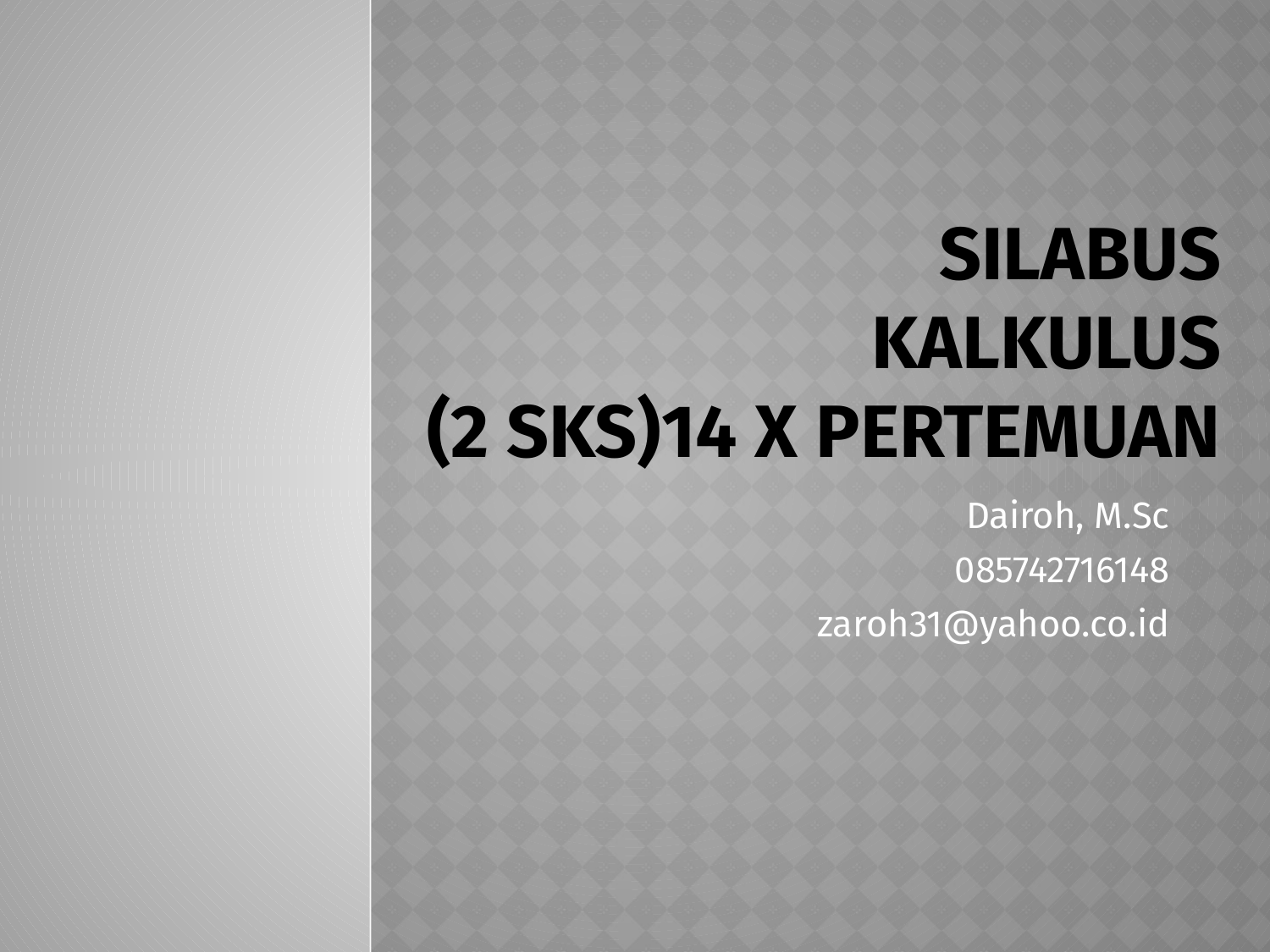

# SILABUS KALKULUS (2 SKS)14 x pertemuan
Dairoh, M.Sc
085742716148
zaroh31@yahoo.co.id